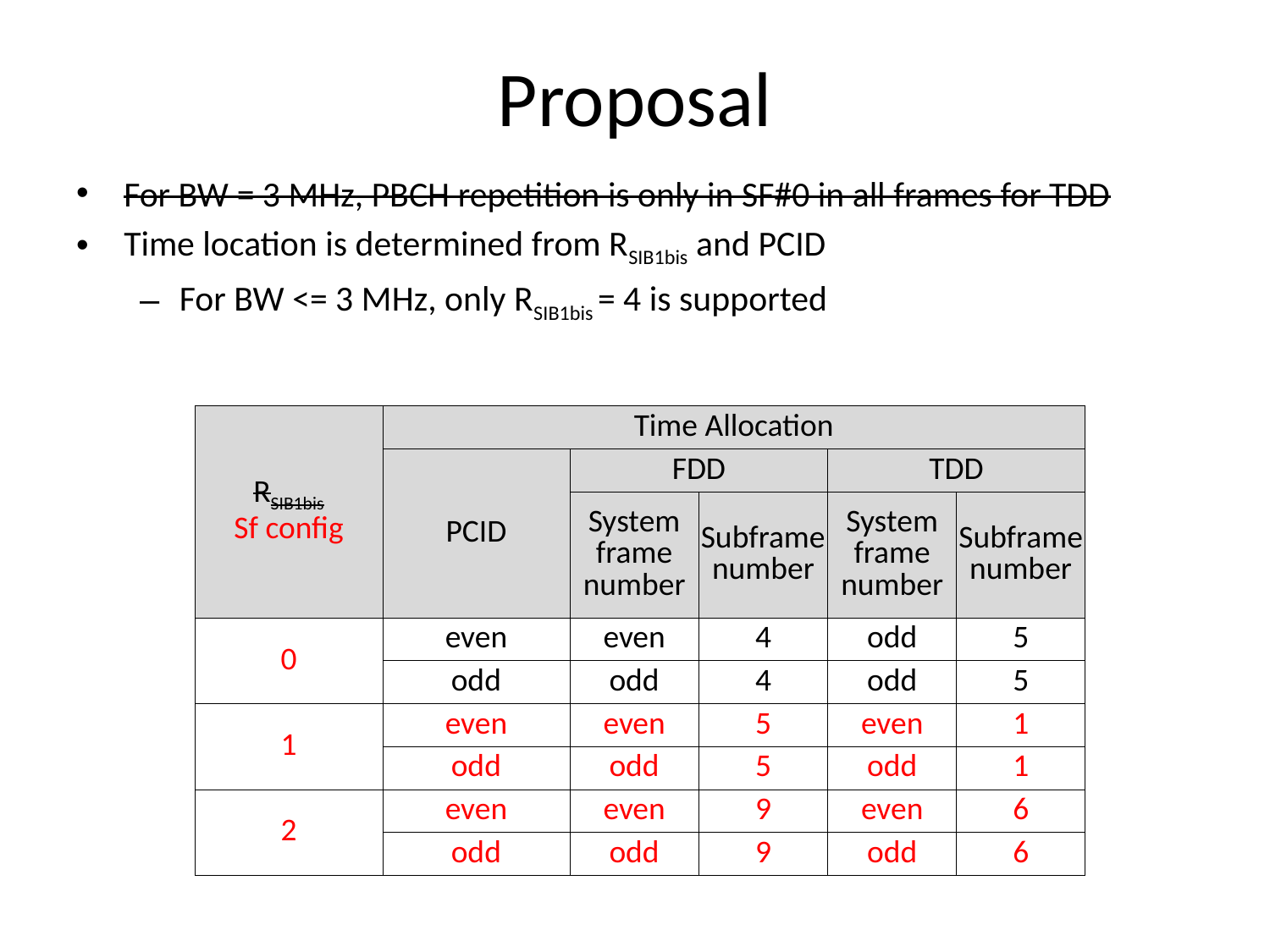

# Proposal
For BW = 3 MHz, PBCH repetition is only in SF#0 in all frames for TDD
Time location is determined from RSIB1bis and PCID
For BW <= 3 MHz, only RSIB1bis = 4 is supported

| RSIB1bis Sf config | Time Allocation |  |  |  |  |
| --- | --- | --- | --- | --- | --- |
|  | PCID | FDD |  | TDD |  |
|  |  | System frame number | Subframe number | System frame number | Subframe number |
| 0 | even | even | 4 | odd | 5 |
|  | odd | odd | 4 | odd | 5 |
| 1 | even | even | 5 | even | 1 |
|  | odd | odd | 5 | odd | 1 |
| 2 | even | even | 9 | even | 6 |
|  | odd | odd | 9 | odd | 6 |